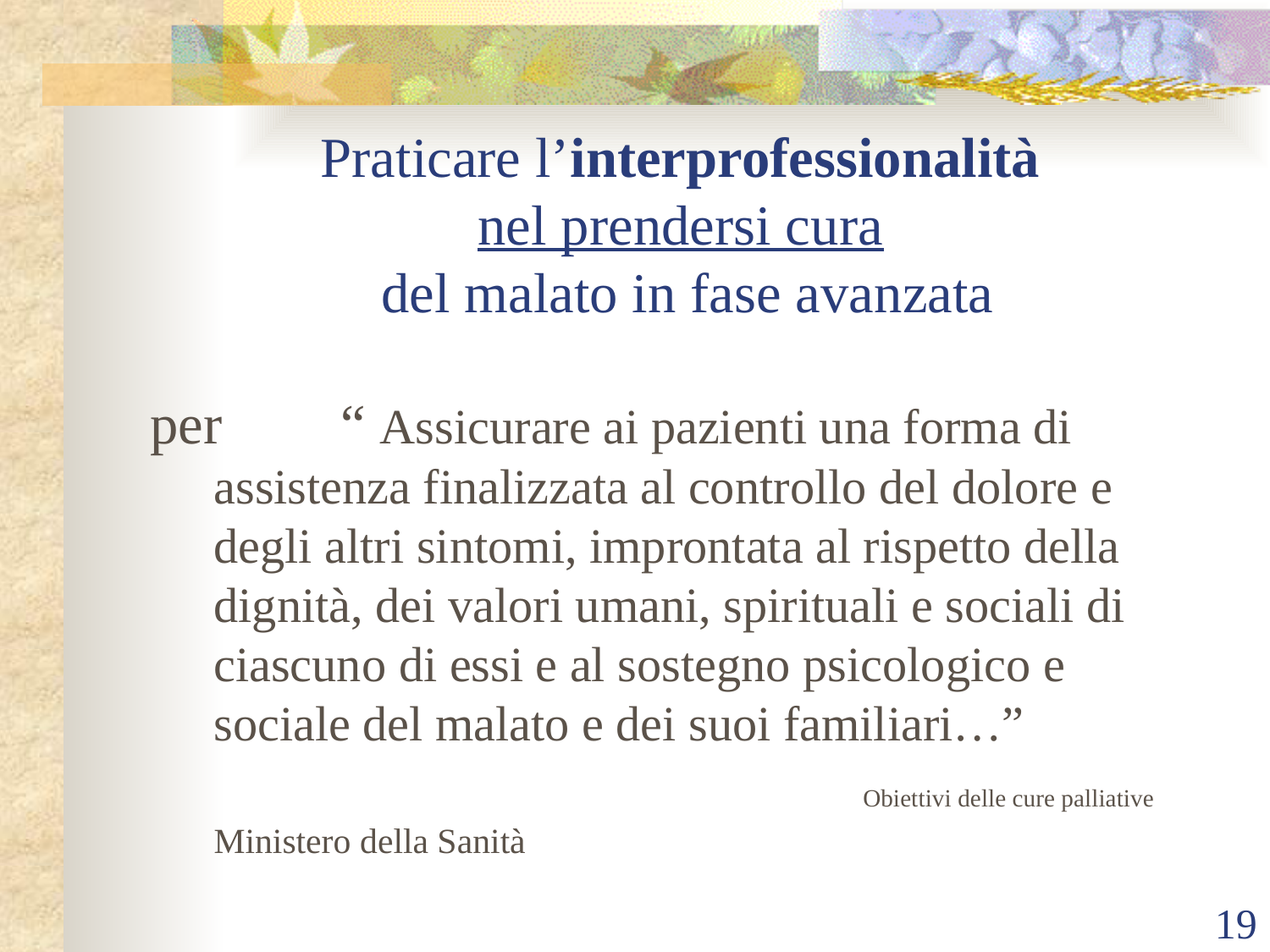

# Praticare l’interprofessionalità nel prendersi cura del malato in fase avanzata
per	“ Assicurare ai pazienti una forma di assistenza finalizzata al controllo del dolore e degli altri sintomi, improntata al rispetto della dignità, dei valori umani, spirituali e sociali di ciascuno di essi e al sostegno psicologico e sociale del malato e dei suoi familiari…”                 					 Obiettivi delle cure palliative Ministero della Sanità

19